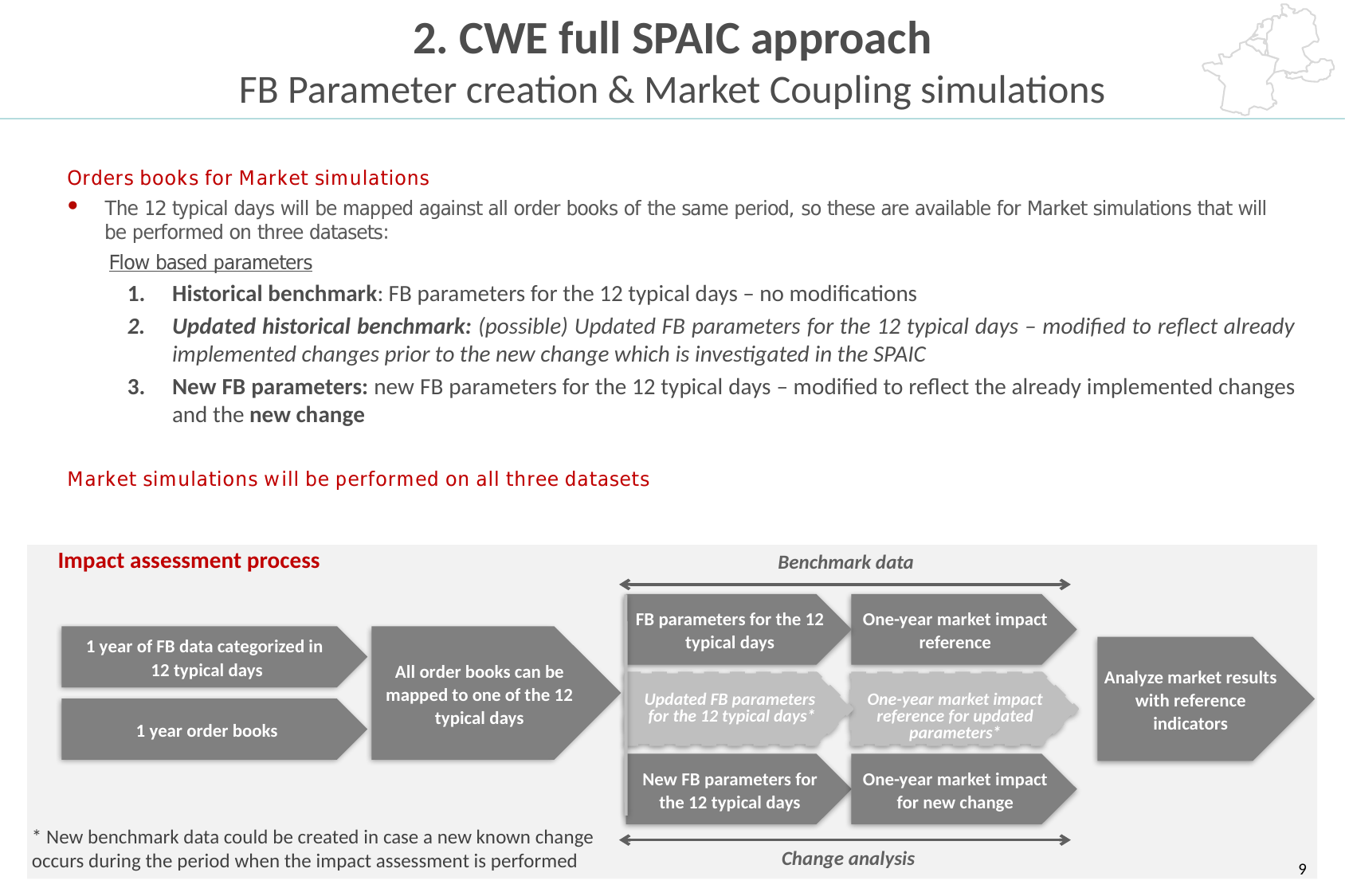

2. CWE full SPAIC approach
FB Parameter creation & Market Coupling simulations
Orders books for Market simulations
The 12 typical days will be mapped against all order books of the same period, so these are available for Market simulations that will be performed on three datasets:
Flow based parameters
Historical benchmark: FB parameters for the 12 typical days – no modifications
Updated historical benchmark: (possible) Updated FB parameters for the 12 typical days – modified to reflect already implemented changes prior to the new change which is investigated in the SPAIC
New FB parameters: new FB parameters for the 12 typical days – modified to reflect the already implemented changes and the new change

Market simulations will be performed on all three datasets

     Impact assessment process
Benchmark data
FB parameters for the 12 typical days
One-year market impact reference
1 year of FB data categorized in
12 typical days
All order books can be mapped to one of the 12 typical days
Analyze market results with reference indicators
Updated FB parameters
 for the 12 typical days*

One-year market impact reference for updated parameters*
1 year order books
New FB parameters for the 12 typical days
One-year market impact for new change
* New benchmark data could be created in case a new known change occurs during the period when the impact assessment is performed
Change analysis
9